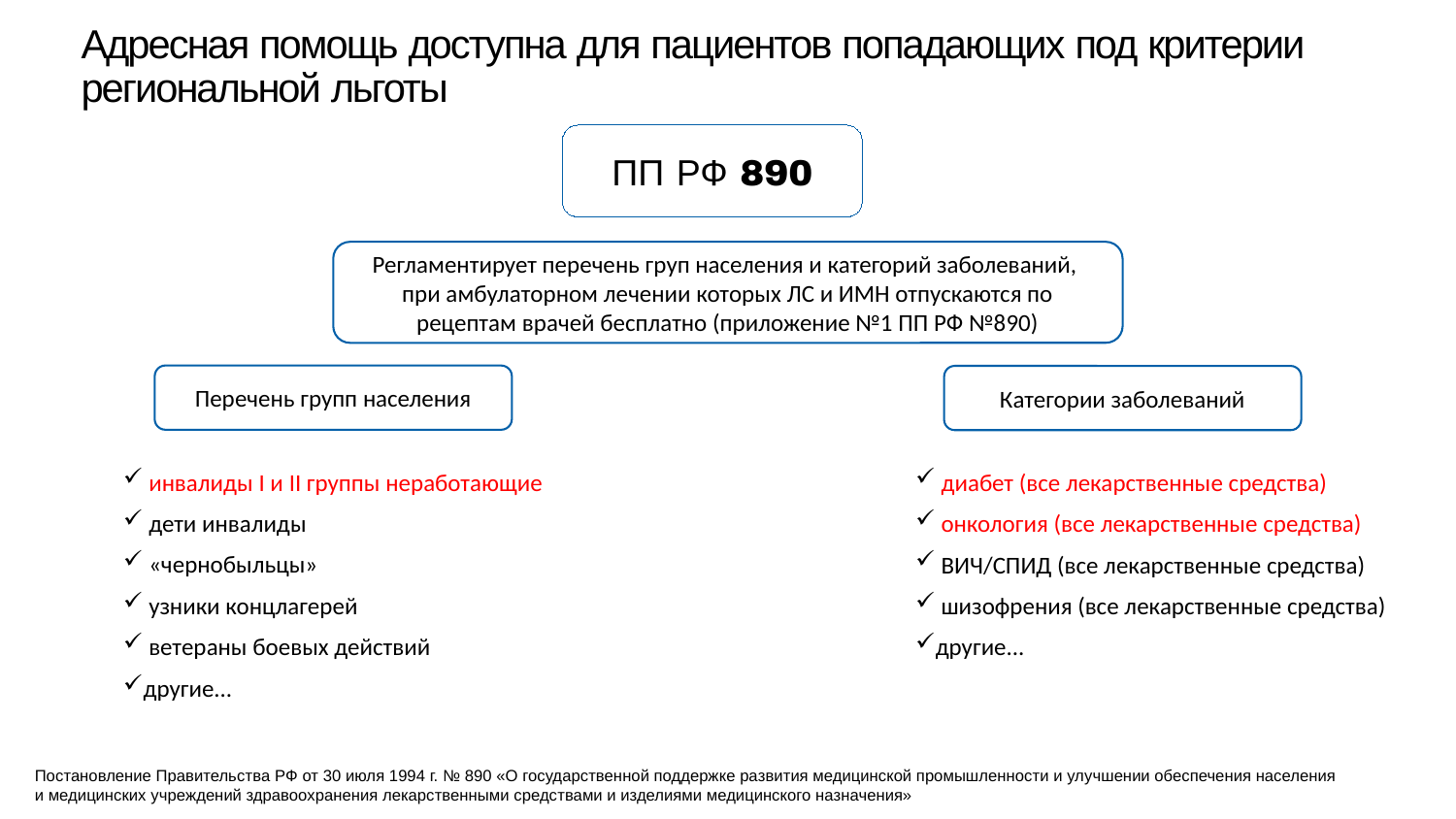

Адресная помощь доступна для пациентов попадающих под критерии региональной льготы
ПП РФ 890
Регламентирует перечень груп населения и категорий заболеваний,
при амбулаторном лечении которых ЛС и ИМН отпускаются по рецептам врачей бесплатно (приложение №1 ПП РФ №890)

Перечень групп населения
Категории заболеваний
 инвалиды I и II группы неработающие
 дети инвалиды
 «чернобыльцы»
 узники концлагерей
 ветераны боевых действий
другие...
 диабет (все лекарственные средства)
 онкология (все лекарственные средства)
 ВИЧ/СПИД (все лекарственные средства)
 шизофрения (все лекарственные средства)
другие...
Постановление Правительства РФ от 30 июля 1994 г. № 890 «О государственной поддержке развития медицинской промышленности и улучшении обеспечения населения
и медицинских учреждений здравоохранения лекарственными средствами и изделиями медицинского назначения»